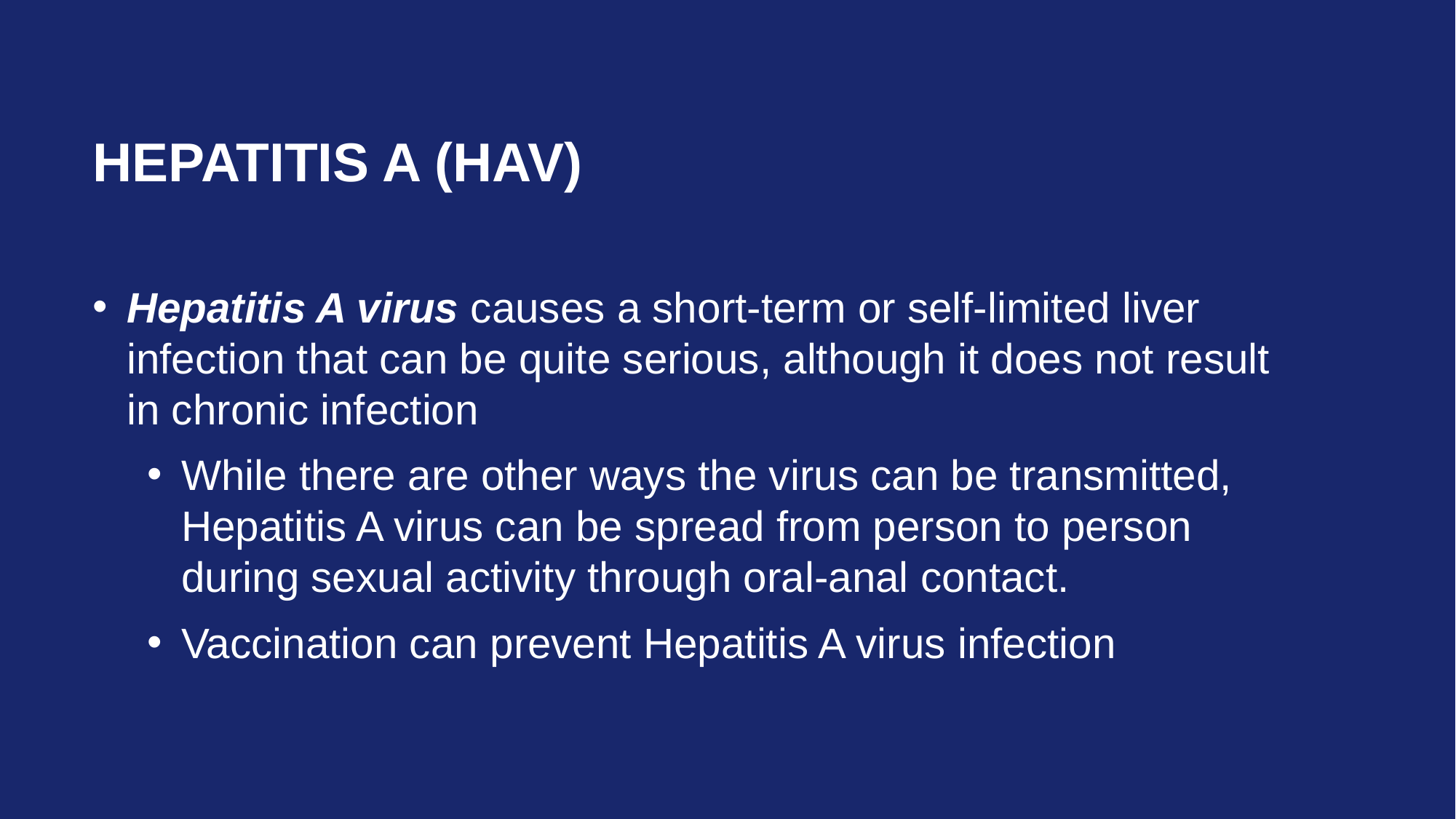

# Hepatitis A (HAV)
Hepatitis A virus causes a short-term or self-limited liver infection that can be quite serious, although it does not result in chronic infection
While there are other ways the virus can be transmitted, Hepatitis A virus can be spread from person to person during sexual activity through oral-anal contact.
Vaccination can prevent Hepatitis A virus infection